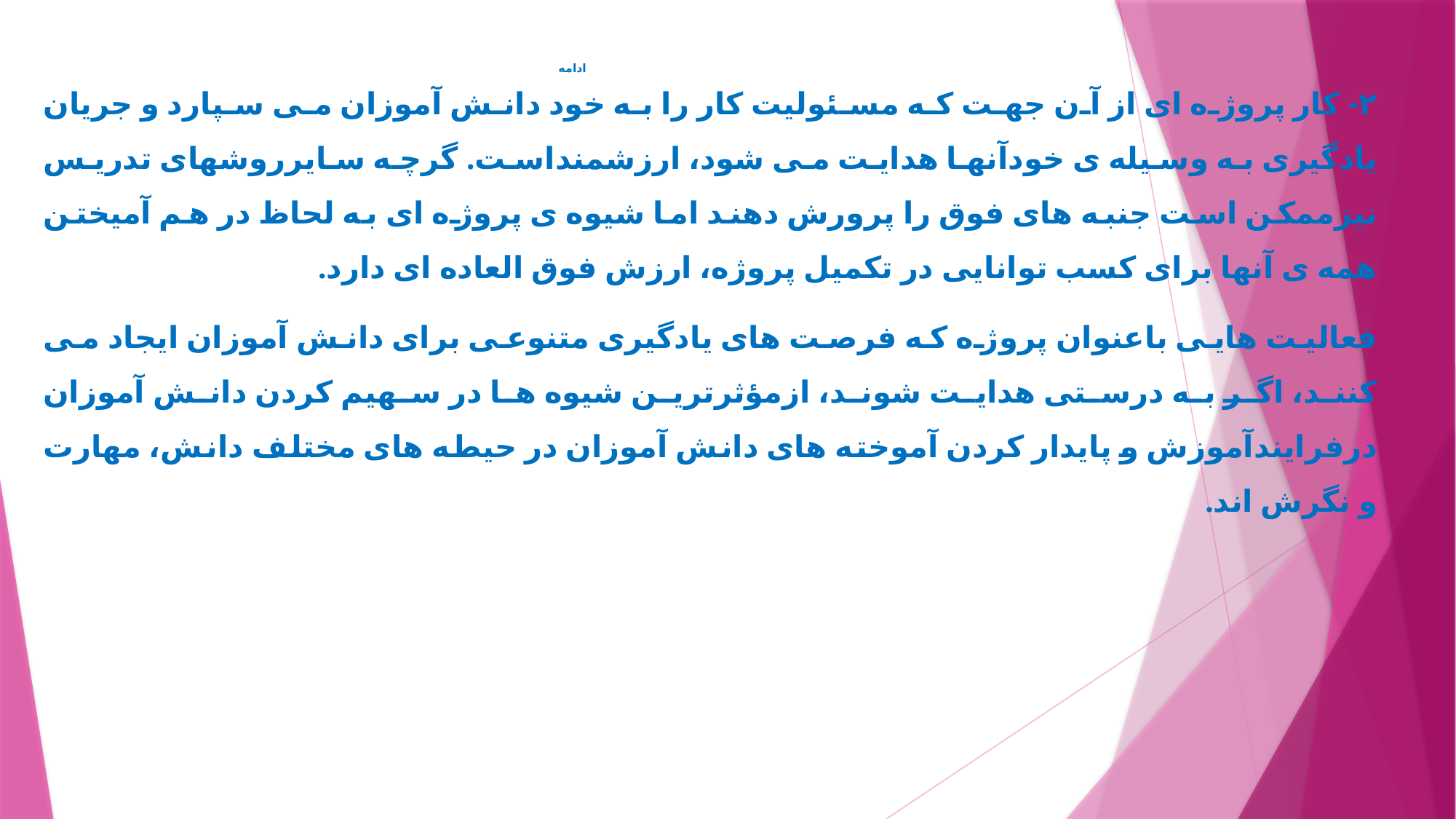

# ادامه
٢- کار پروژه ای از آن جهت که مسئوليت کار را به خود دانش آموزان می سپارد و جريان يادگيری به وسيله ی خودآنها هدايت می شود، ارزشمنداست. گرچه سايرروشهای تدريس نيزممکن است جنبه های فوق را پرورش دهند اما شيوه ی پروژه ای به لحاظ در هم آميختن همه ی آنها برای کسب توانايی در تکميل پروژه، ارزش فوق العاده ای دارد.
فعاليت هايی باعنوان پروژه که فرصت های يادگيری متنوعی برای دانش آموزان ايجاد می کنند، اگر به درستی هدايت شوند، ازمؤثرترين شيوه ها در سهيم کردن دانش آموزان درفرايندآموزش و پايدار کردن آموخته های دانش آموزان در حيطه های مختلف دانش، مهارت و نگرش اند.